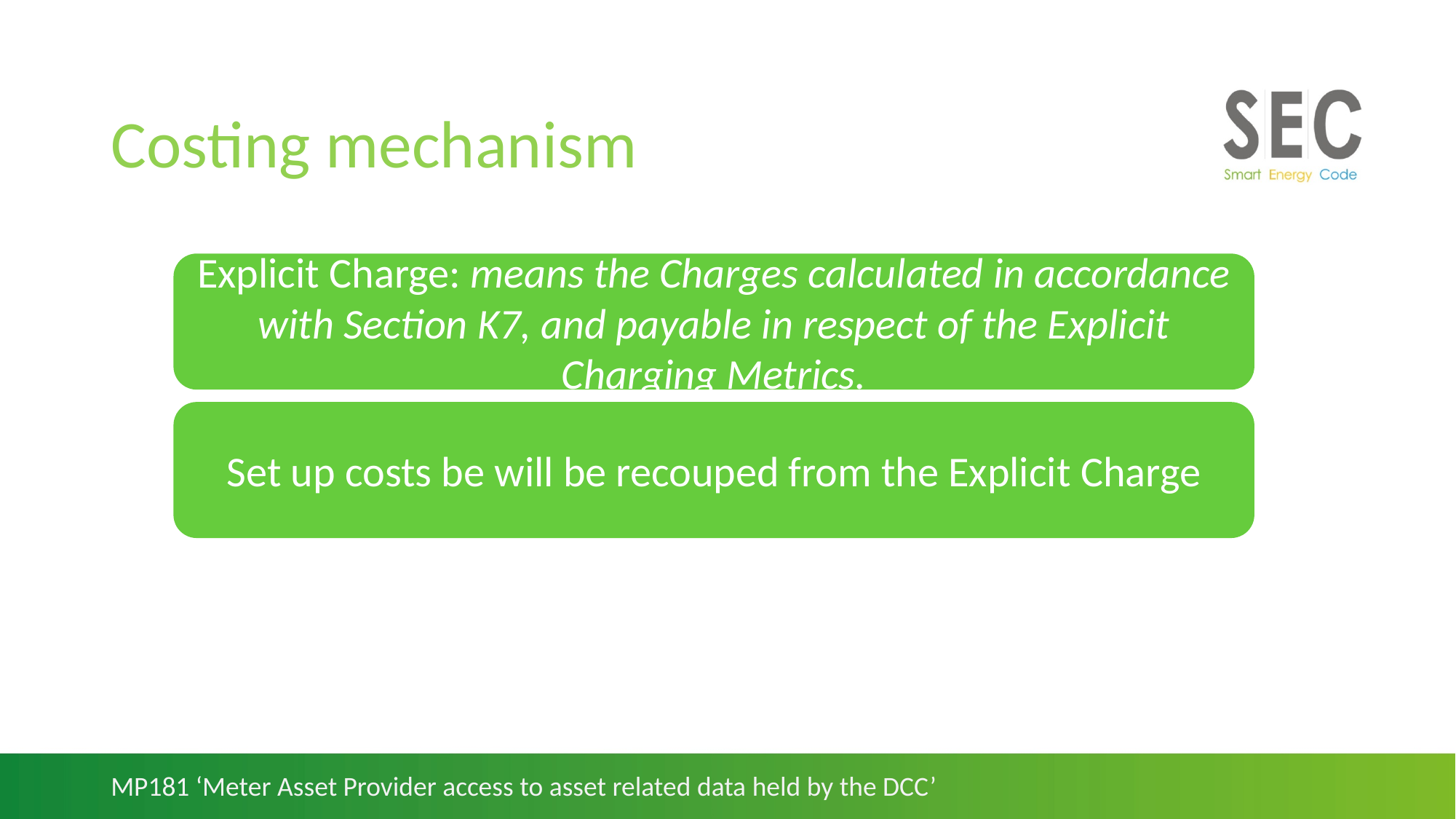

# Costing mechanism
Explicit Charge: means the Charges calculated in accordance with Section K7, and payable in respect of the Explicit Charging Metrics.
Set up costs be will be recouped from the Explicit Charge
MP181 ‘Meter Asset Provider access to asset related data held by the DCC’